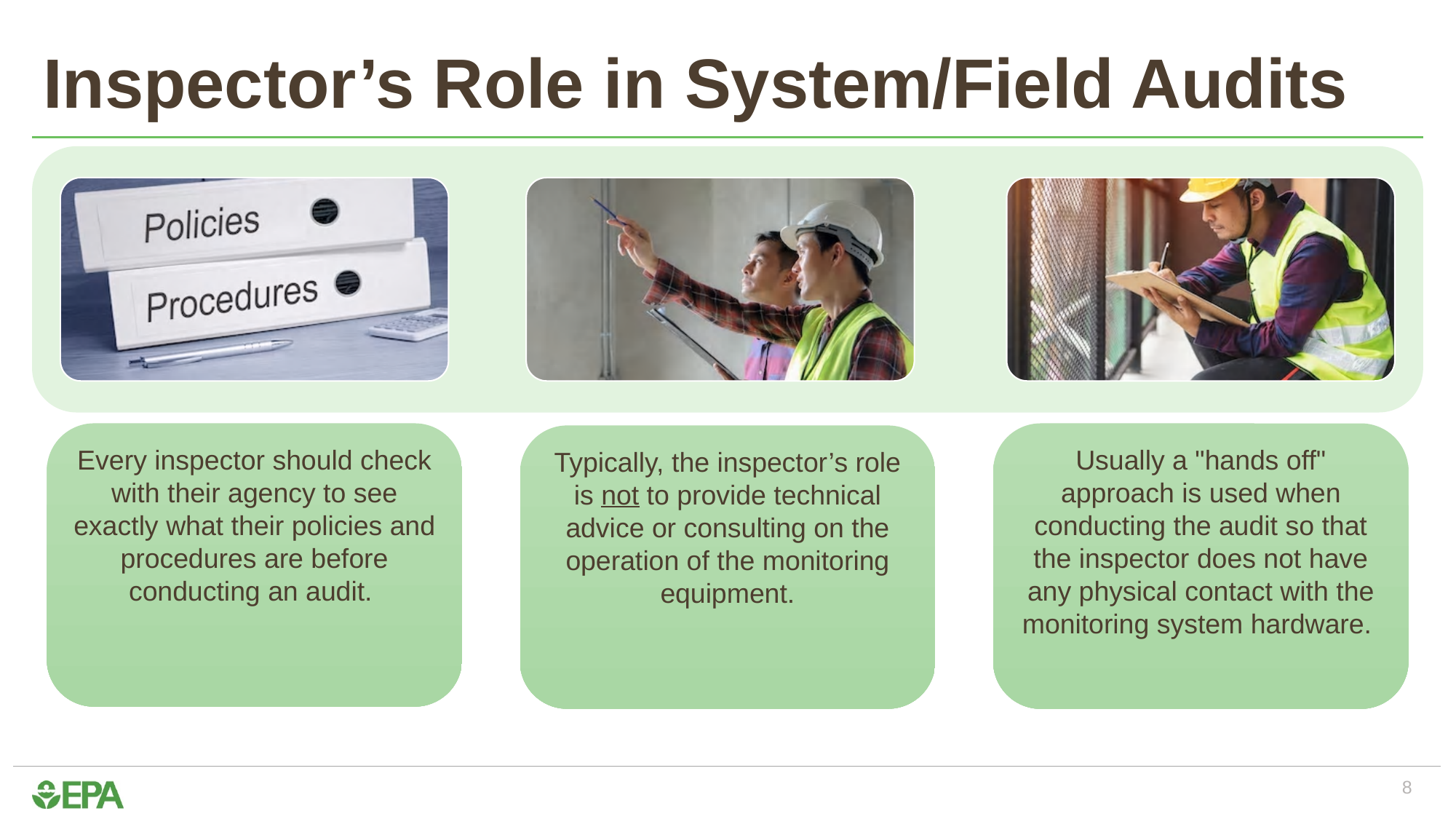

# Inspector’s Role in System/Field Audits

Every inspector should check with their agency to see exactly what their policies and procedures are before conducting an audit.
Usually a "hands off" approach is used when conducting the audit so that the inspector does not have any physical contact with the monitoring system hardware.
Typically, the inspector’s role is not to provide technical advice or consulting on the operation of the monitoring equipment.
8